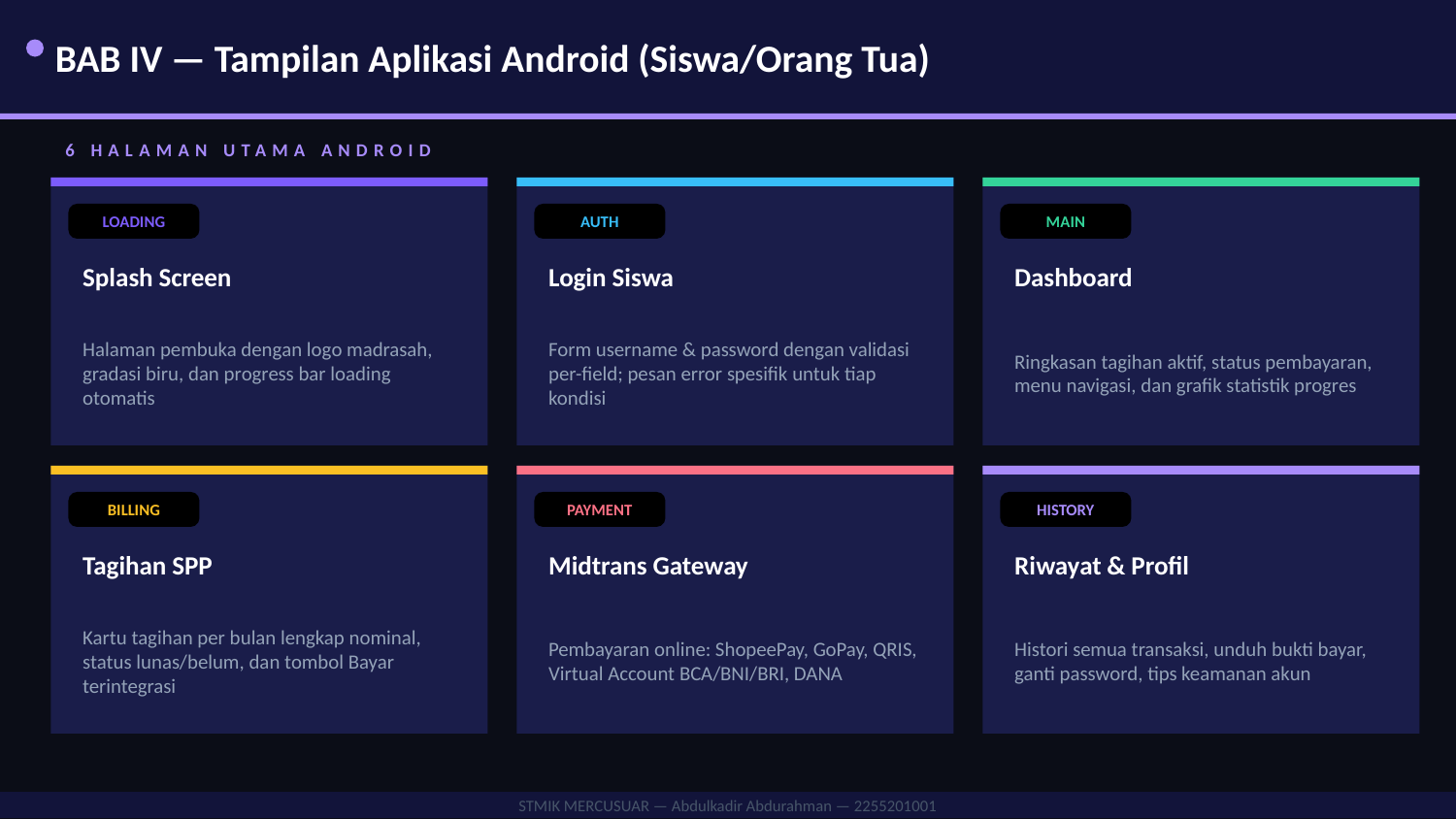

BAB IV — Tampilan Aplikasi Android (Siswa/Orang Tua)

6 HALAMAN UTAMA ANDROID

LOADING

AUTH

MAIN
Splash Screen
Login Siswa
Dashboard
Halaman pembuka dengan logo madrasah, gradasi biru, dan progress bar loading otomatis
Form username & password dengan validasi per-field; pesan error spesifik untuk tiap kondisi
Ringkasan tagihan aktif, status pembayaran, menu navigasi, dan grafik statistik progres

BILLING

PAYMENT

HISTORY
Tagihan SPP
Midtrans Gateway
Riwayat & Profil
Kartu tagihan per bulan lengkap nominal, status lunas/belum, dan tombol Bayar terintegrasi
Pembayaran online: ShopeePay, GoPay, QRIS, Virtual Account BCA/BNI/BRI, DANA
Histori semua transaksi, unduh bukti bayar, ganti password, tips keamanan akun

STMIK MERCUSUAR — Abdulkadir Abdurahman — 2255201001